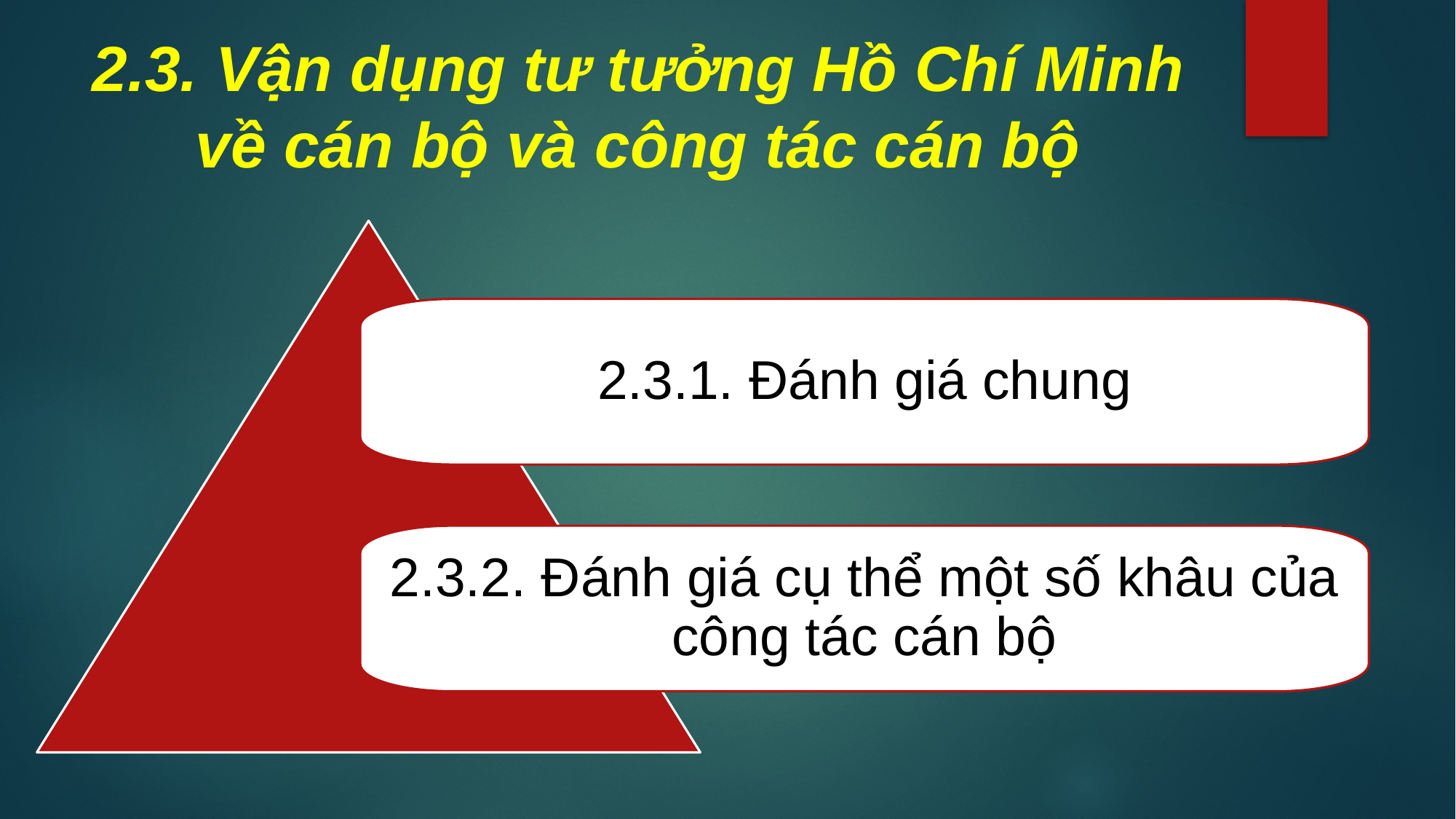

# 2.3. Vận dụng tư tưởng Hồ Chí Minh về cán bộ và công tác cán bộ

2.3.1. Đánh giá chung
2.3.2. Đánh giá cụ thể một số khâu của công tác cán bộ